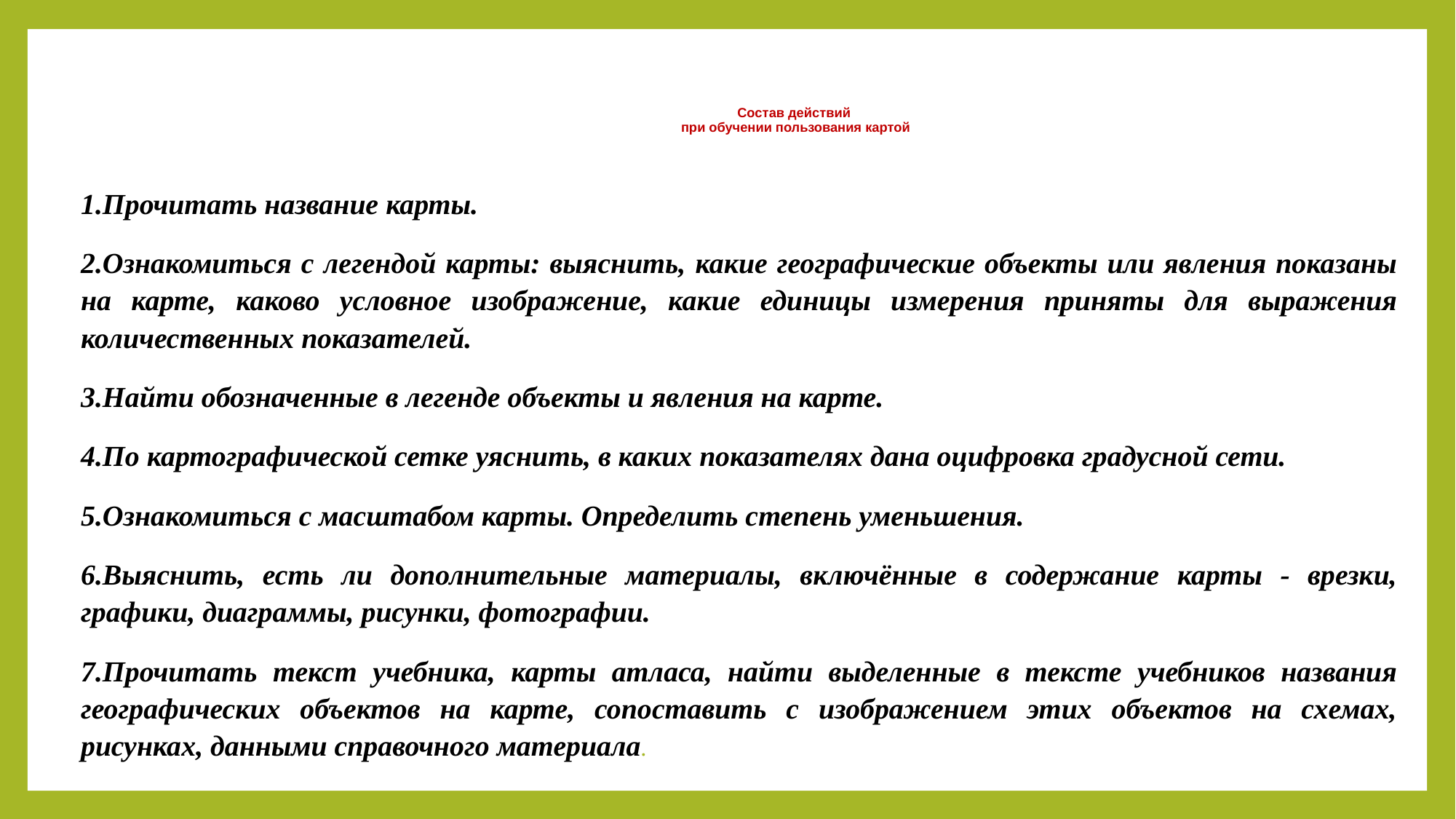

# Состав действий при обучении пользования картой
1.Прочитать название карты.
2.Ознакомиться с легендой карты: выяснить, какие географические объекты или явления показаны на карте, каково условное изображение, какие единицы измерения приняты для выражения количественных показателей.
3.Найти обозначенные в легенде объекты и явления на карте.
4.По картографической сетке уяснить, в каких показателях дана оцифровка градусной сети.
5.Ознакомиться с масштабом карты. Определить степень уменьшения.
6.Выяснить, есть ли дополнительные материалы, включённые в содержание карты - врезки, графики, диаграммы, рисунки, фотографии.
7.Прочитать текст учебника, карты атласа, найти выделенные в тексте учебников названия географических объектов на карте, сопоставить с изображением этих объектов на схемах, рисунках, данными справочного материала.